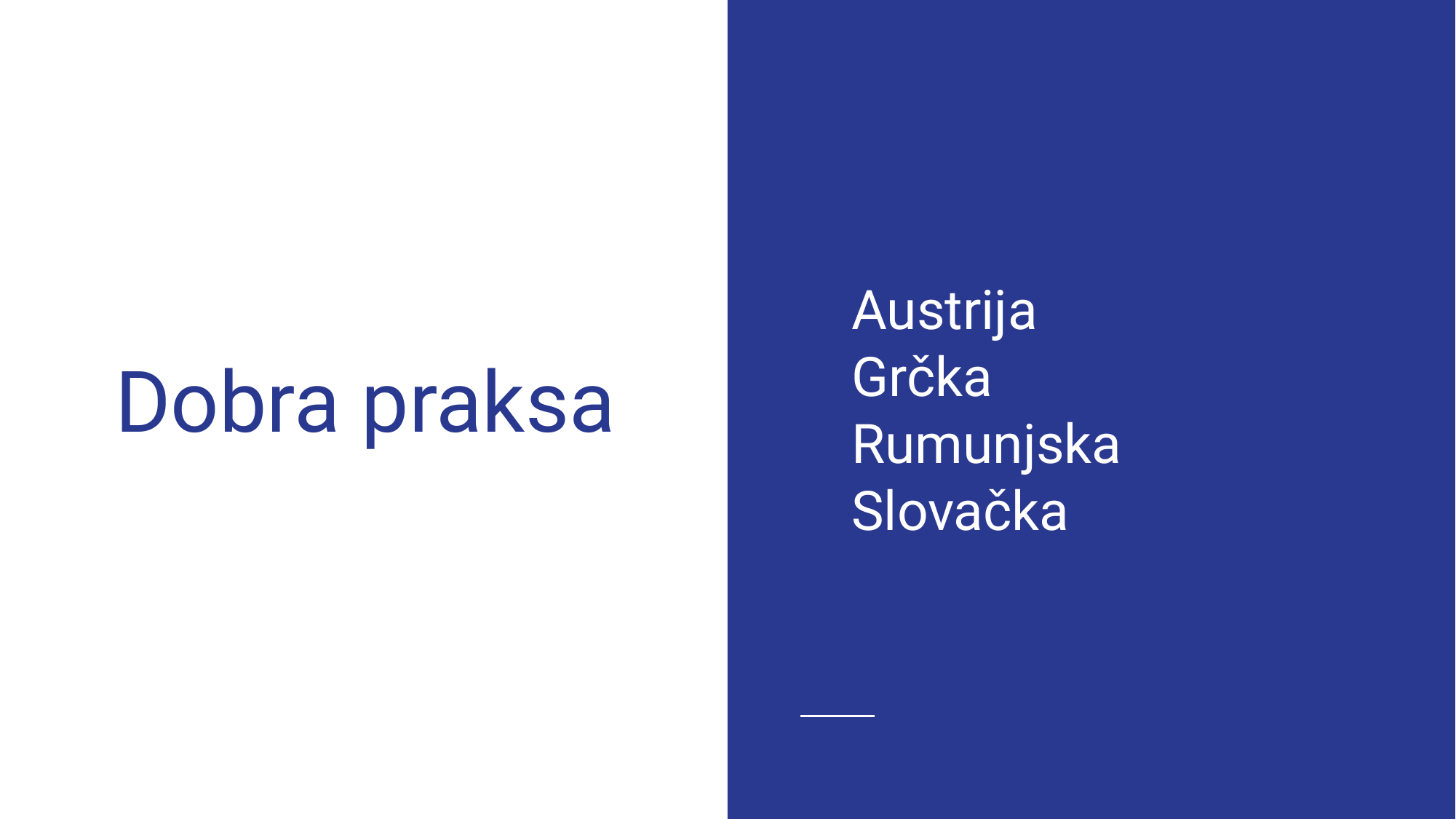

Austrija
Grčka
Rumunjska
Slovačka
# Dobra praksa